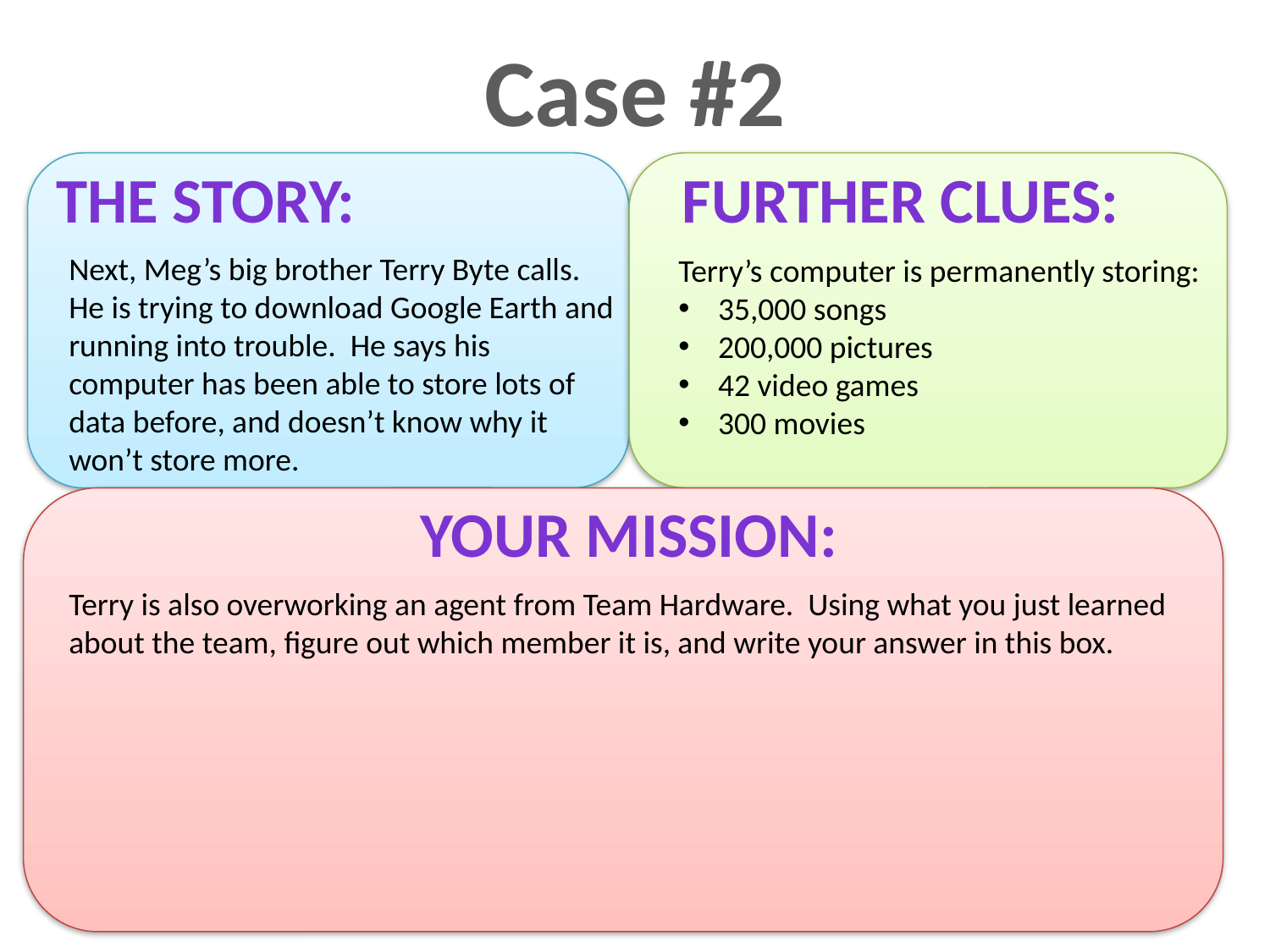

Case #2

The Story:
Further Clues:

Next, Meg’s big brother Terry Byte calls.  He is trying to download Google Earth and running into trouble.  He says his computer has been able to store lots of data before, and doesn’t know why it won’t store more.
Terry’s computer is permanently storing:
35,000 songs
200,000 pictures
42 video games
300 movies

Your Mission:
Terry is also overworking an agent from Team Hardware.  Using what you just learned about the team, figure out which member it is, and write your answer in this box.